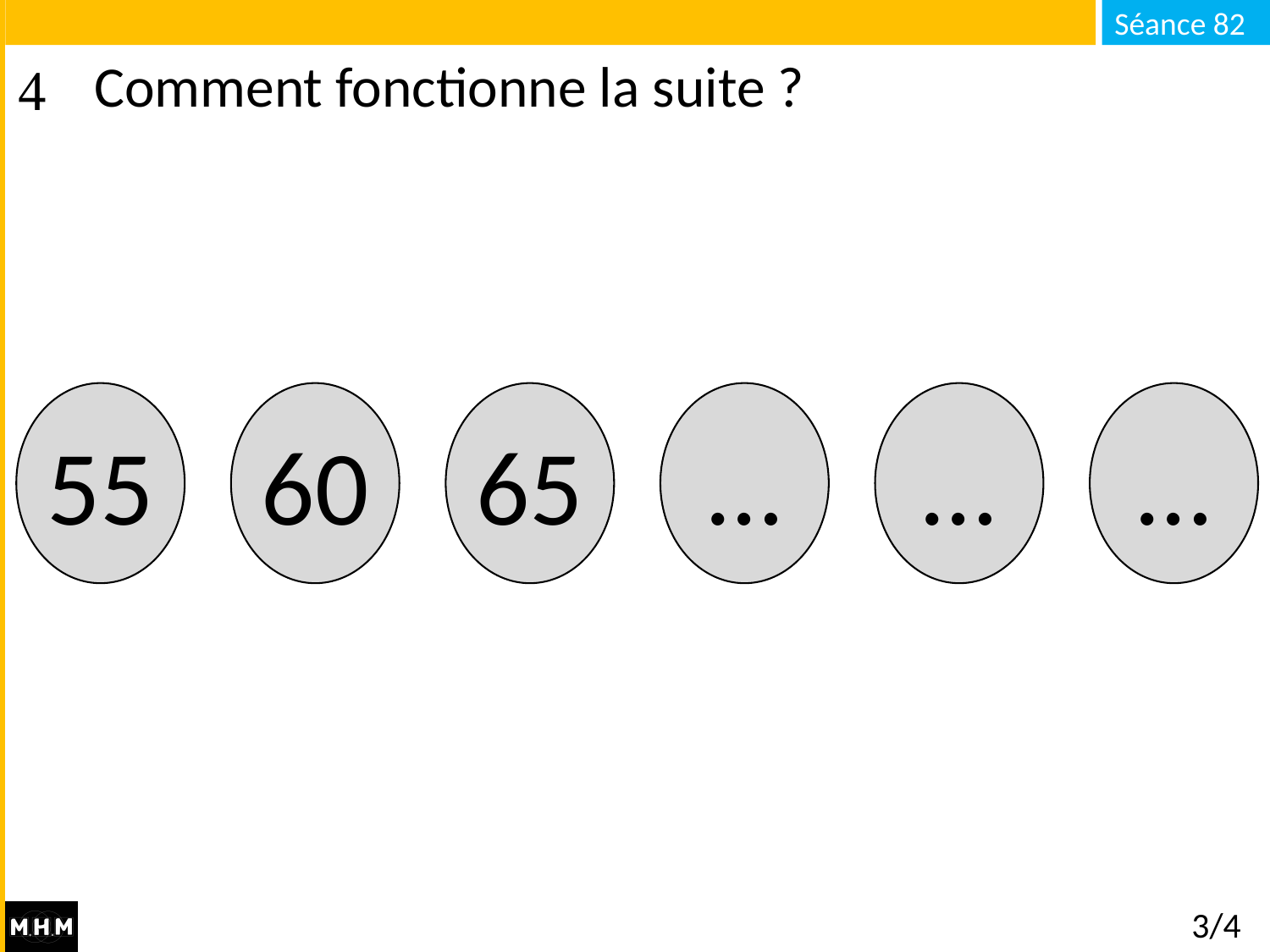

# Comment fonctionne la suite ?
55
60
65
…
…
…
3/4